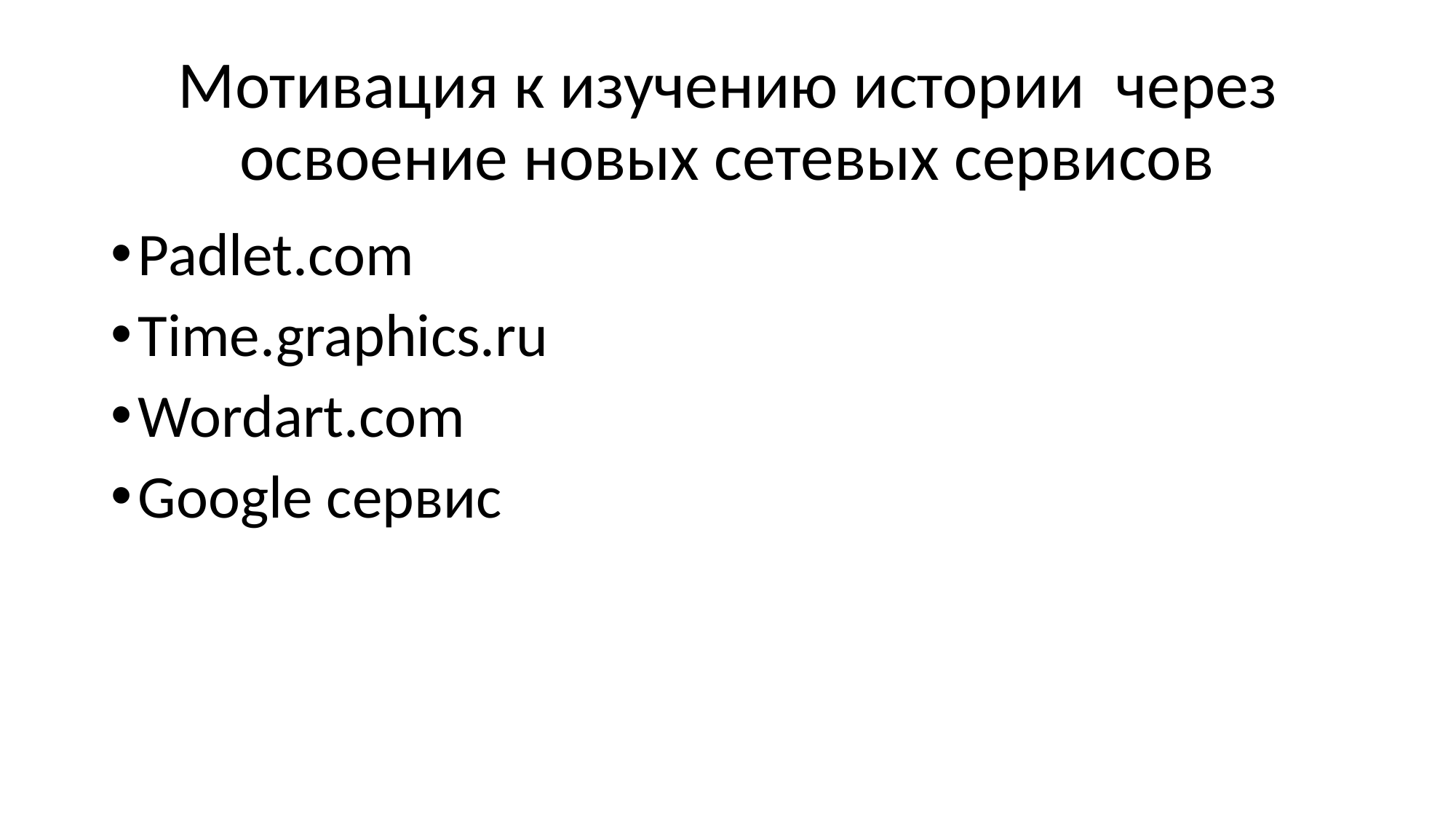

# Мотивация к изучению истории  через освоение новых сетевых сервисов
Padlet.com
Time.graphics.ru
Wordart.com
Google сервис